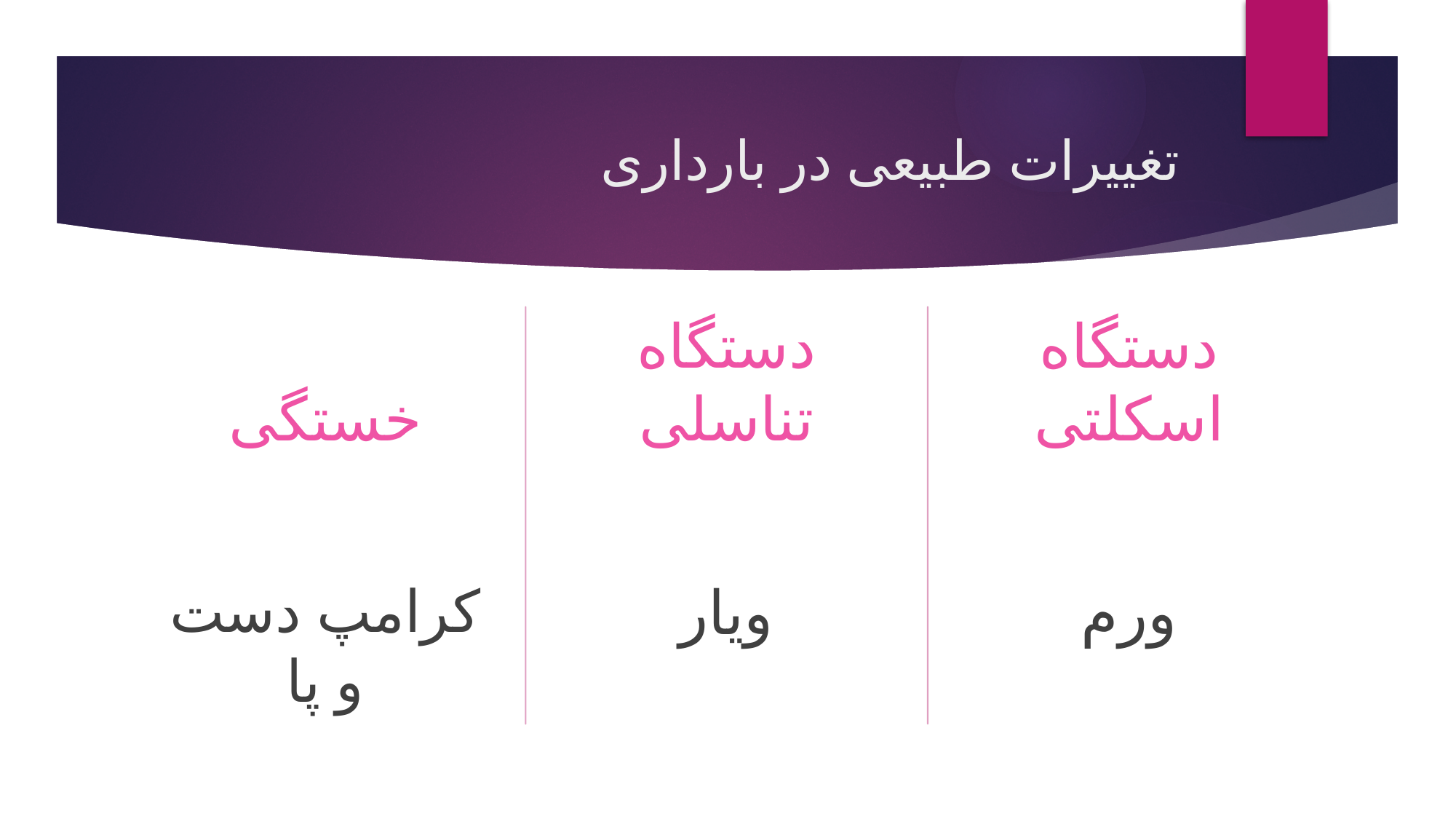

# تغییرات طبیعی در بارداری
دستگاه تناسلی
دستگاه اسکلتی
خستگی
کرامپ دست و پا
ویار
ورم